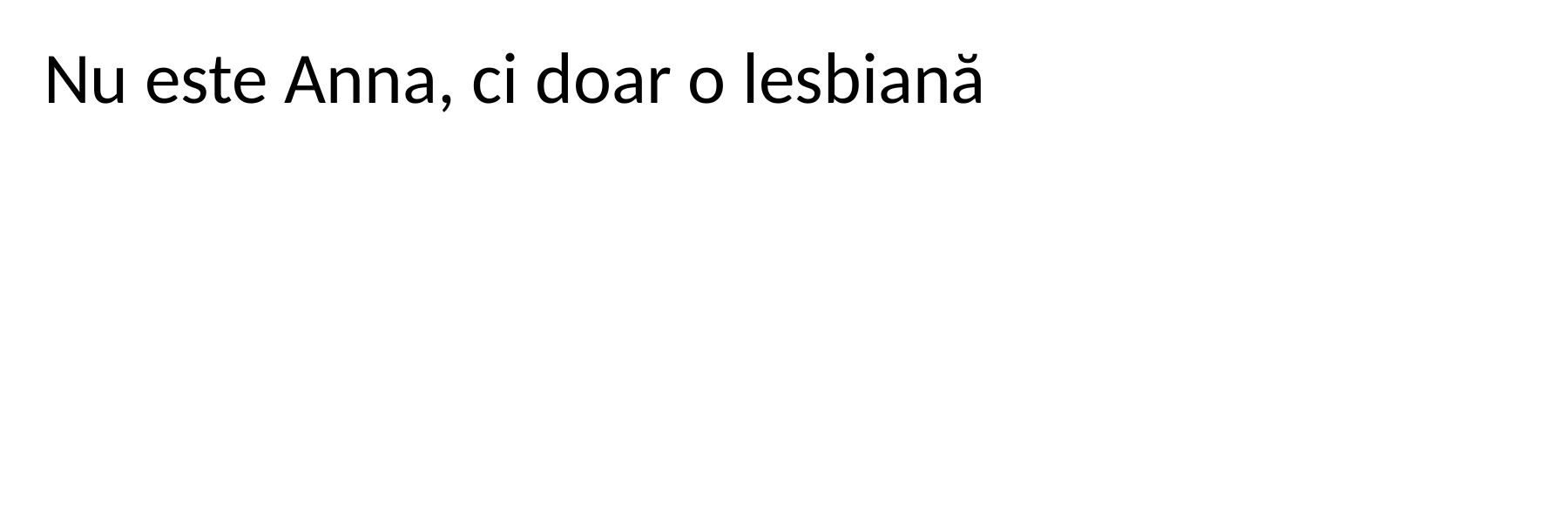

Nu este Anna, ci doar o lesbiană